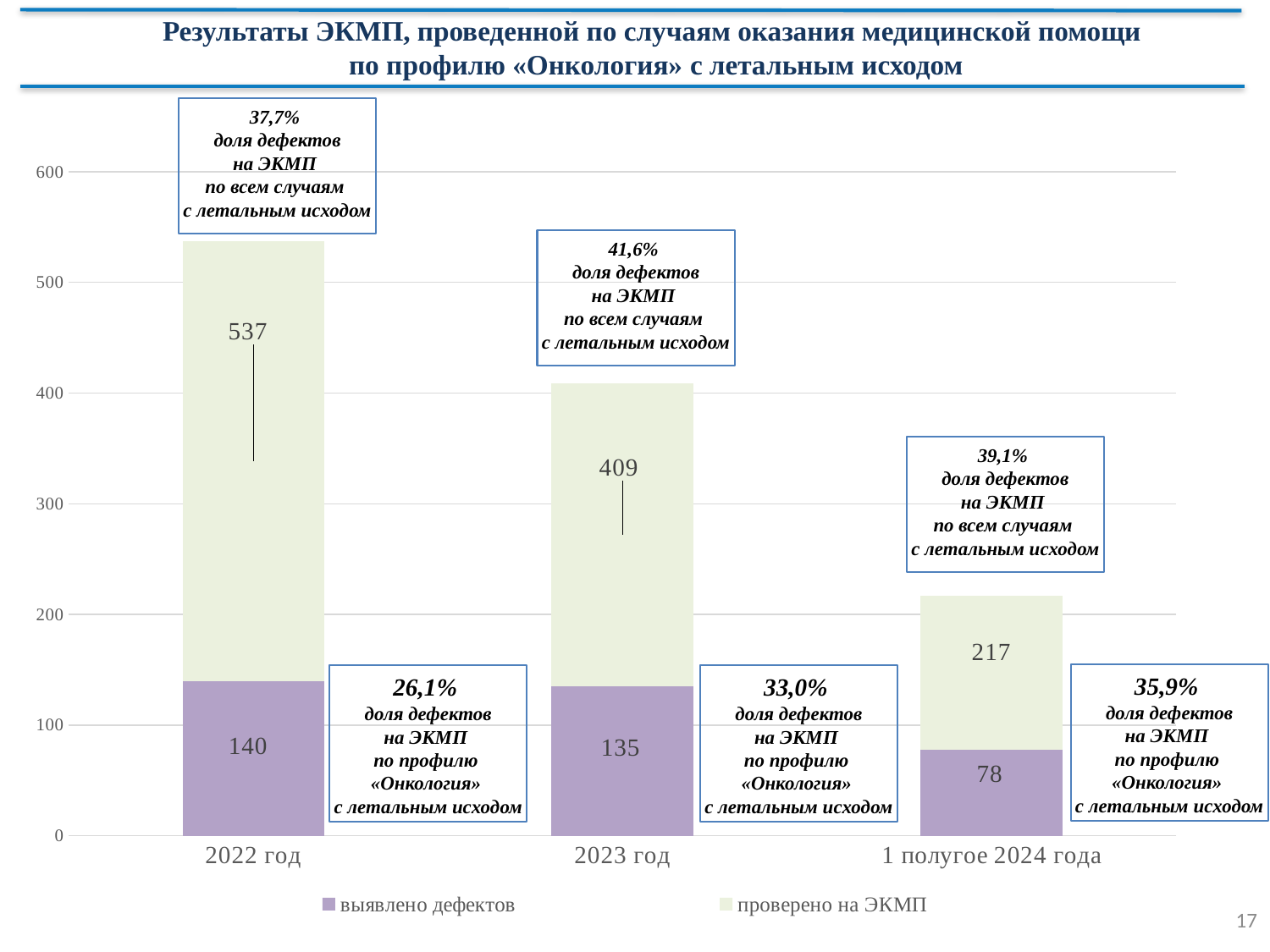

Результаты ЭКМП, проведенной по случаям оказания медицинской помощи
по профилю «Онкология» с летальным исходом
37,7%
доля дефектов
на ЭКМП
по всем случаям
с летальным исходом

### Chart

| Category | выявлено дефектов | проверено на ЭКМП |
|---|---|---|
| 2022 год | 140.0 | 397.0 |
| 2023 год | 135.0 | 274.0 |
| 1 полугое 2024 года | 78.0 | 139.0 |
41,6%
доля дефектов
на ЭКМП
по всем случаям
с летальным исходом
39,1%
доля дефектов
на ЭКМП
по всем случаям
с летальным исходом
35,9%
доля дефектов
на ЭКМП
по профилю
«Онкология»
с летальным исходом

26,1%
доля дефектов
на ЭКМП
по профилю
«Онкология»
с летальным исходом

33,0%
доля дефектов
на ЭКМП
по профилю
«Онкология»
с летальным исходом

17